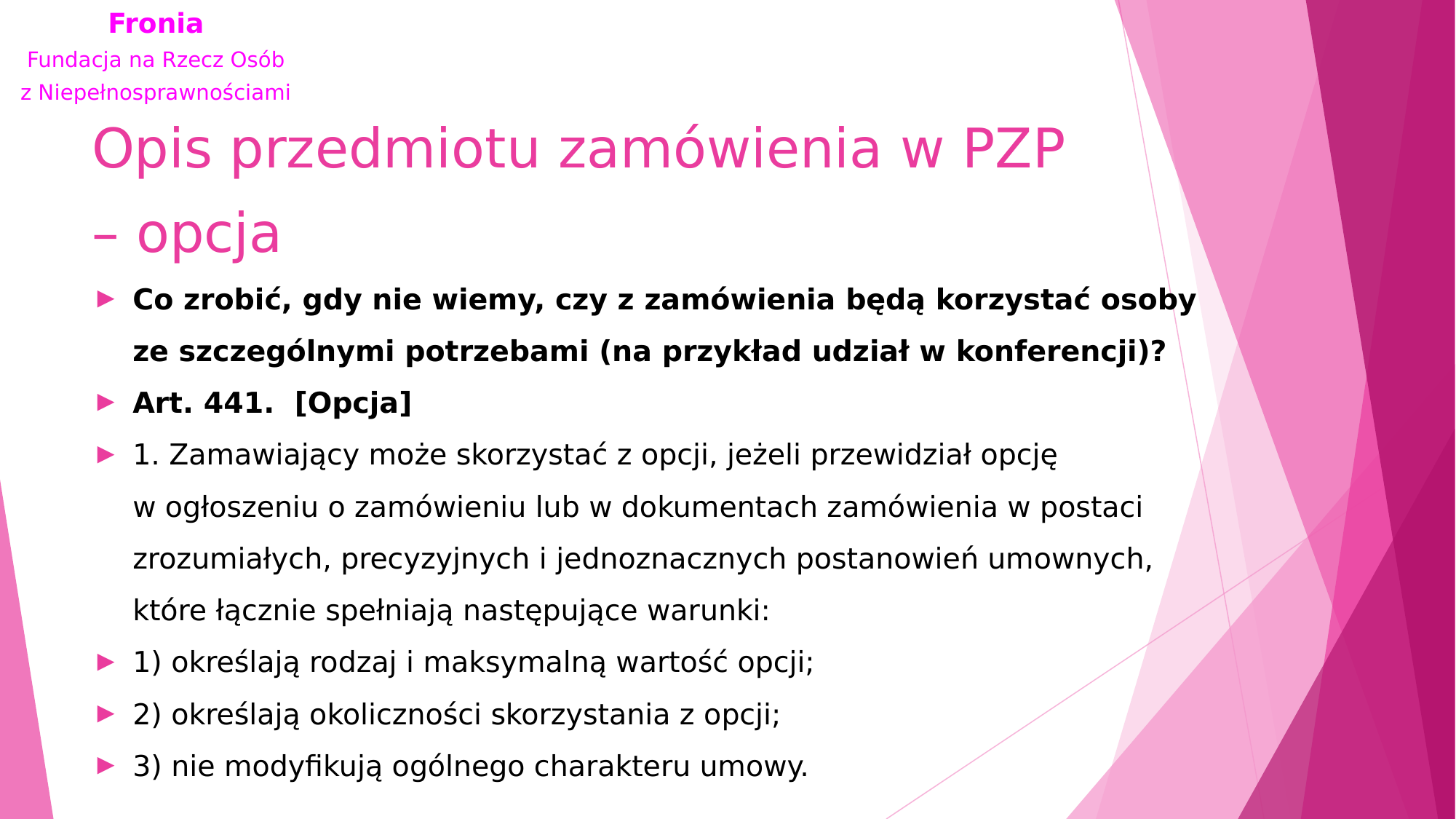

# Opis przedmiotu zamówienia w PZP – opcja
Co zrobić, gdy nie wiemy, czy z zamówienia będą korzystać osoby ze szczególnymi potrzebami (na przykład udział w konferencji)?
Art. 441.  [Opcja]
1. Zamawiający może skorzystać z opcji, jeżeli przewidział opcję w ogłoszeniu o zamówieniu lub w dokumentach zamówienia w postaci zrozumiałych, precyzyjnych i jednoznacznych postanowień umownych, które łącznie spełniają następujące warunki:
1) określają rodzaj i maksymalną wartość opcji;
2) określają okoliczności skorzystania z opcji;
3) nie modyfikują ogólnego charakteru umowy.